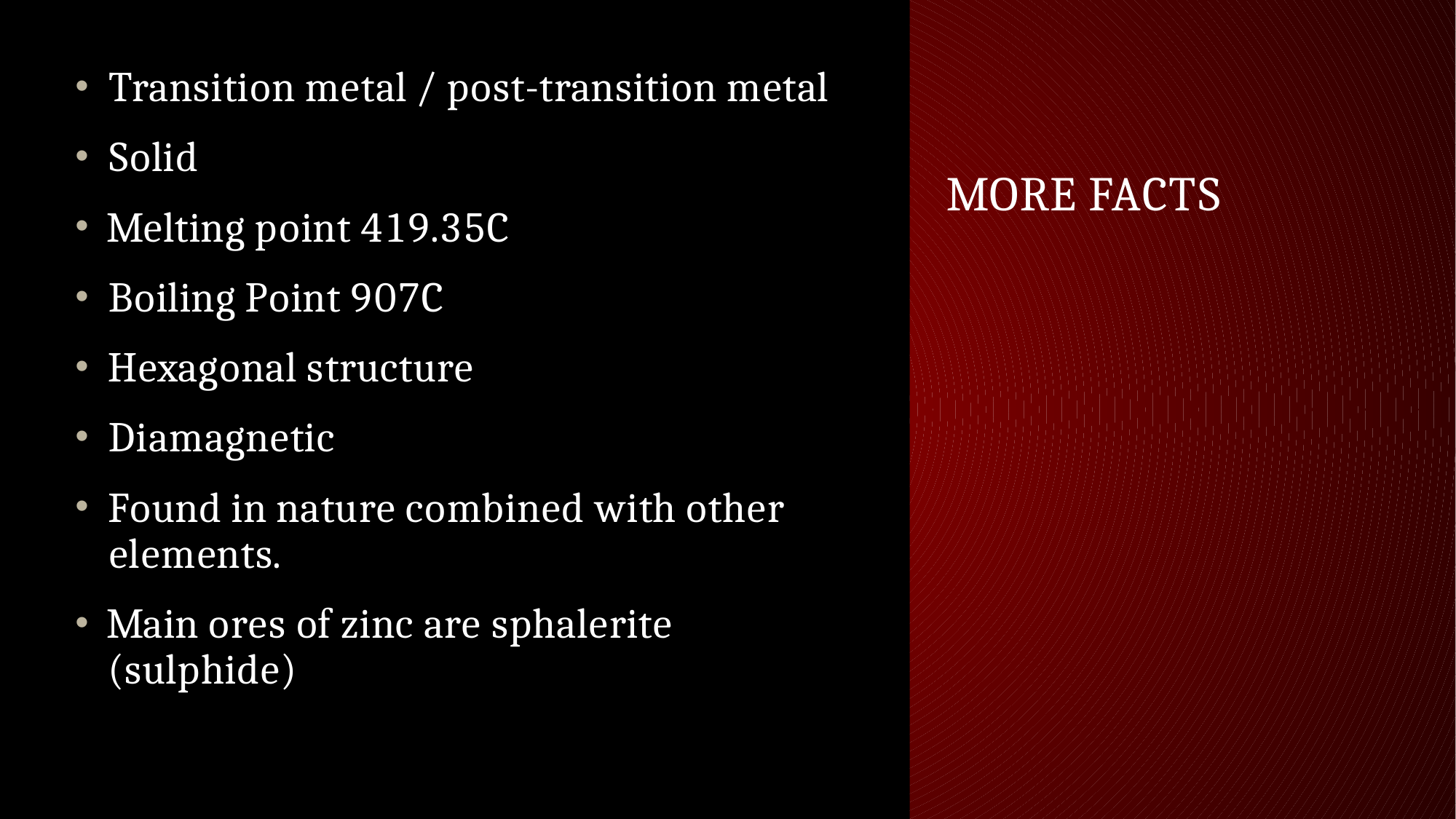

Transition metal / post-transition metal
Solid
Melting point 419.35C
Boiling Point 907C
Hexagonal structure
Diamagnetic
Found in nature combined with other elements.
Main ores of zinc are sphalerite (sulphide)

# More facts